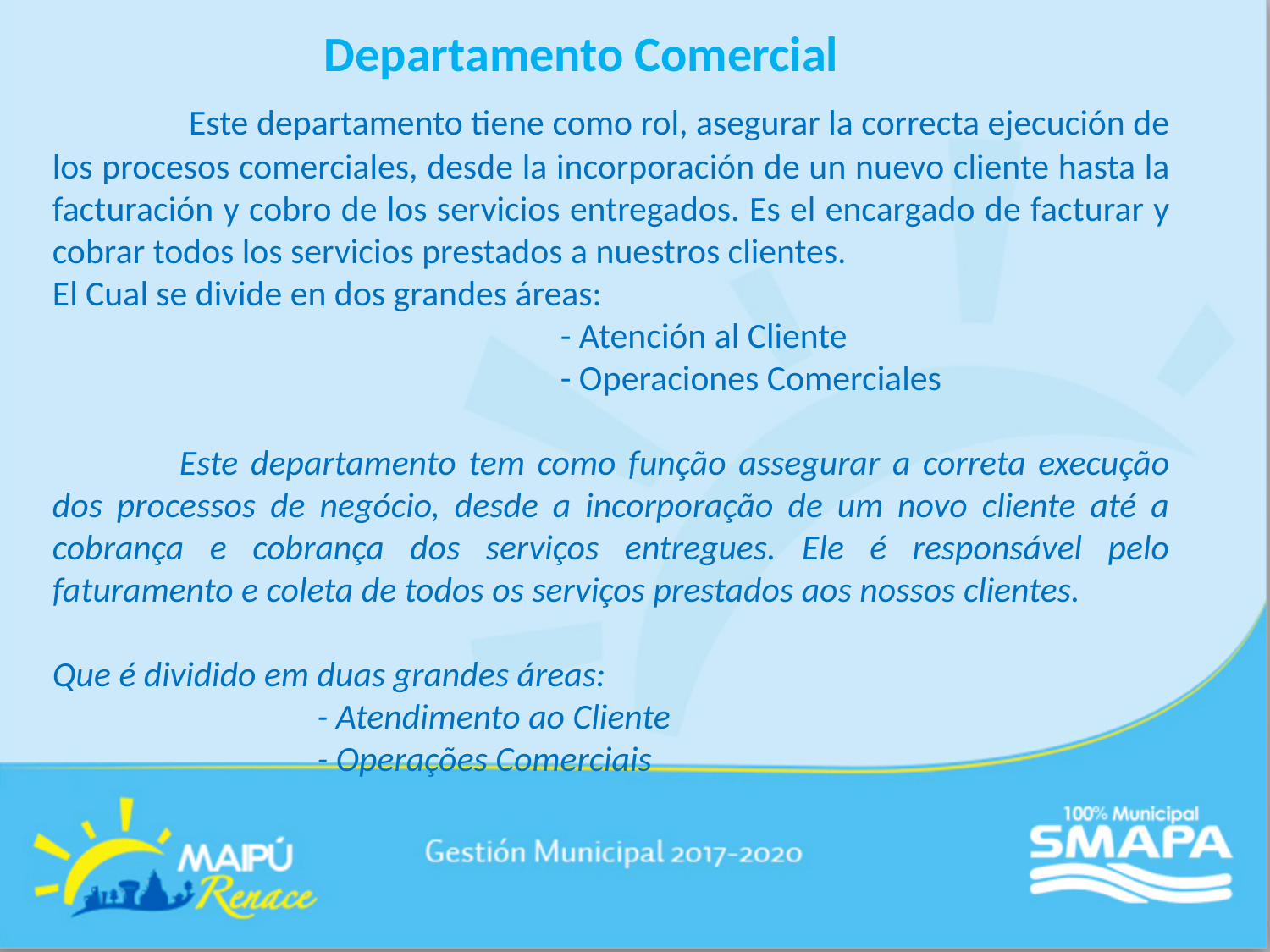

Departamento Comercial
	 Este departamento tiene como rol, asegurar la correcta ejecución de los procesos comerciales, desde la incorporación de un nuevo cliente hasta la facturación y cobro de los servicios entregados. Es el encargado de facturar y cobrar todos los servicios prestados a nuestros clientes.
El Cual se divide en dos grandes áreas:
				- Atención al Cliente
				- Operaciones Comerciales

	Este departamento tem como função assegurar a correta execução dos processos de negócio, desde a incorporação de um novo cliente até a cobrança e cobrança dos serviços entregues. Ele é responsável pelo faturamento e coleta de todos os serviços prestados aos nossos clientes.
Que é dividido em duas grandes áreas:
                                 - Atendimento ao Cliente
                                 - Operações Comerciais